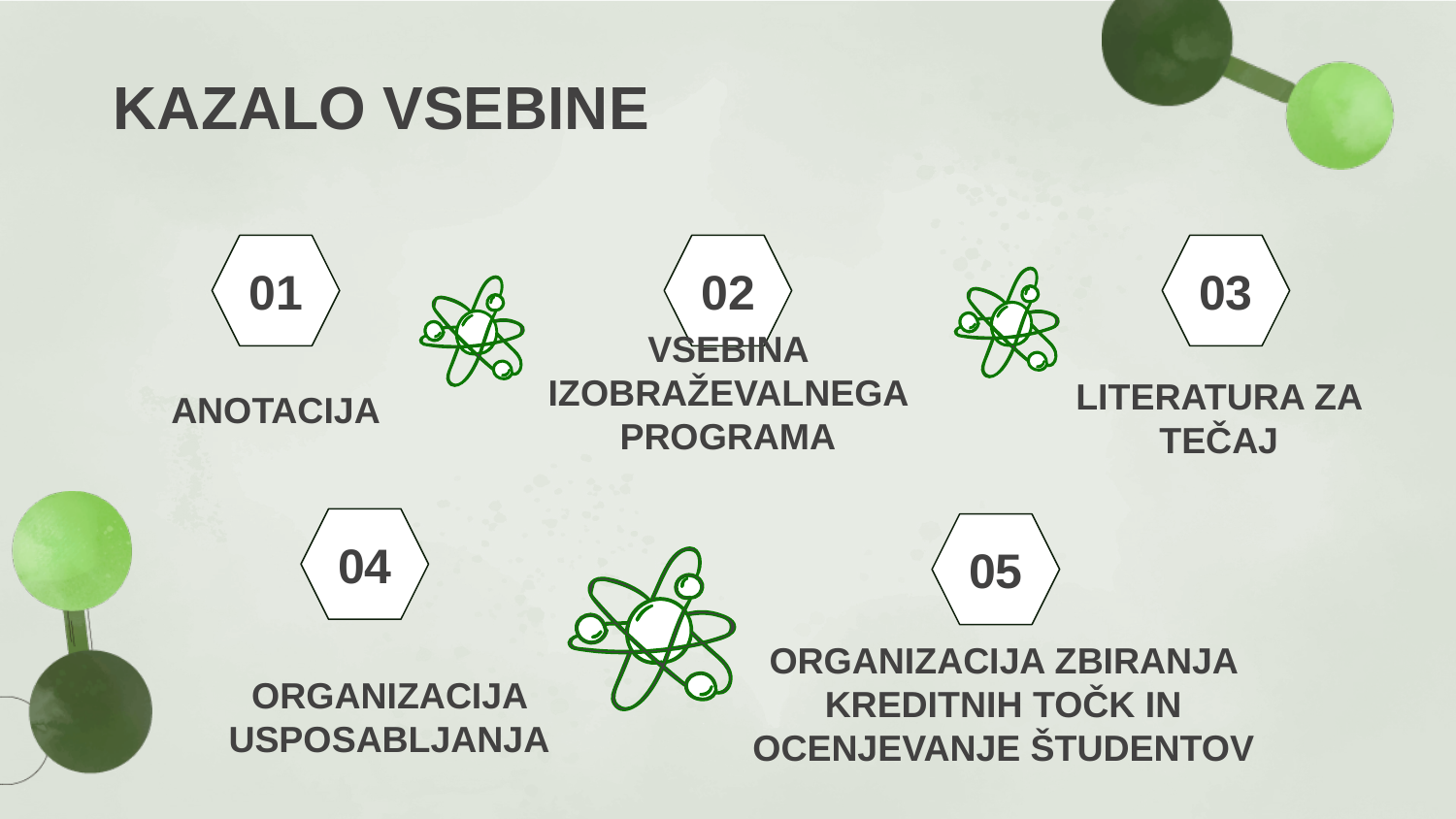

KAZALO VSEBINE

02
01
03

# ANOTACIJA
VSEBINA IZOBRAŽEVALNEGA PROGRAMA
LITERATURA ZA TEČAJ

04
05

ORGANIZACIJA ZBIRANJA KREDITNIH TOČK IN OCENJEVANJE ŠTUDENTOV
ORGANIZACIJA USPOSABLJANJA